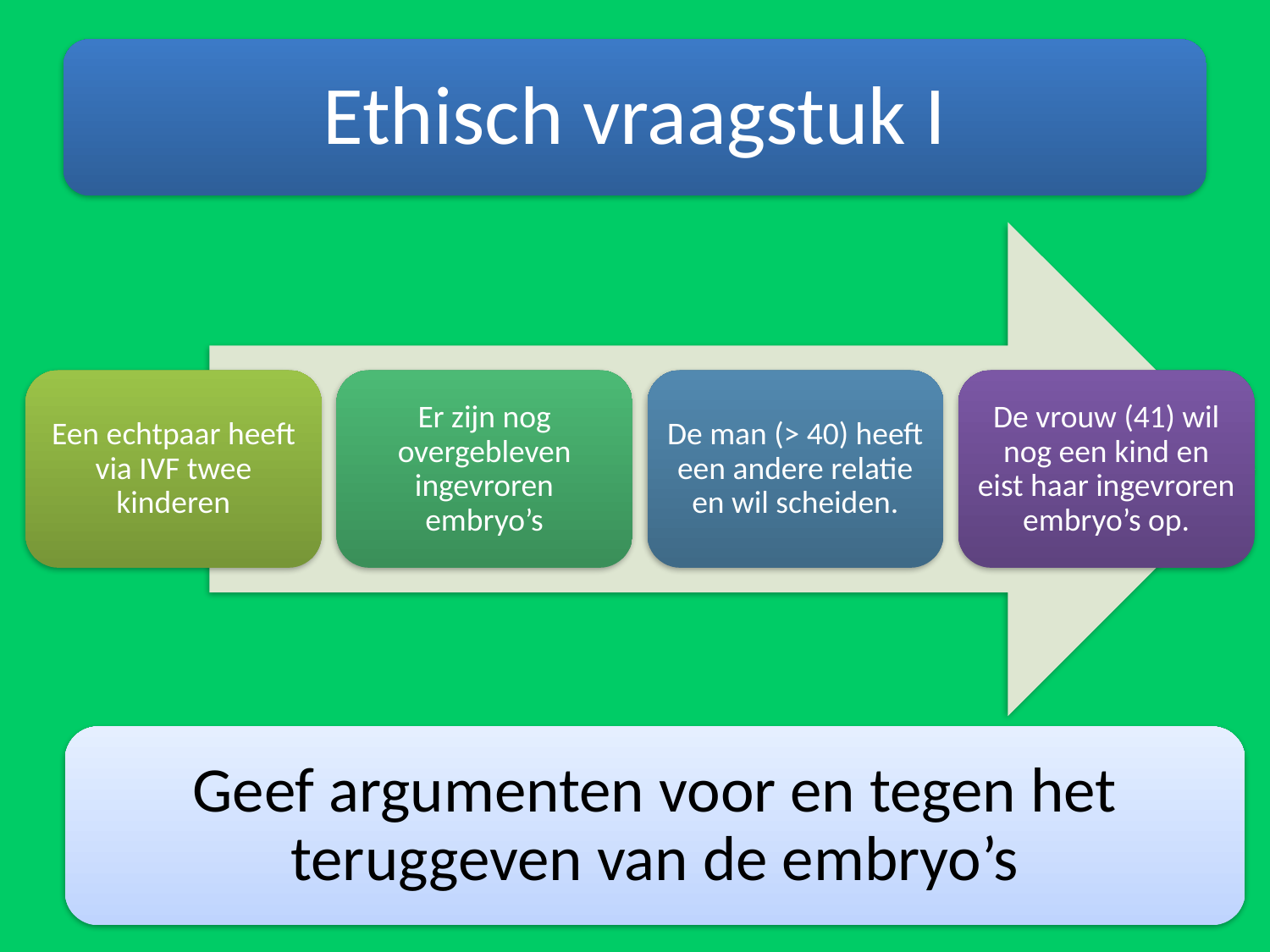

Ethisch vraagstuk I
Een echtpaar heeft via IVF twee kinderen
Er zijn nog overgebleven ingevroren embryo’s
De man (> 40) heeft een andere relatie en wil scheiden.
De vrouw (41) wil nog een kind en eist haar ingevroren embryo’s op.
Geef argumenten voor en tegen het teruggeven van de embryo’s